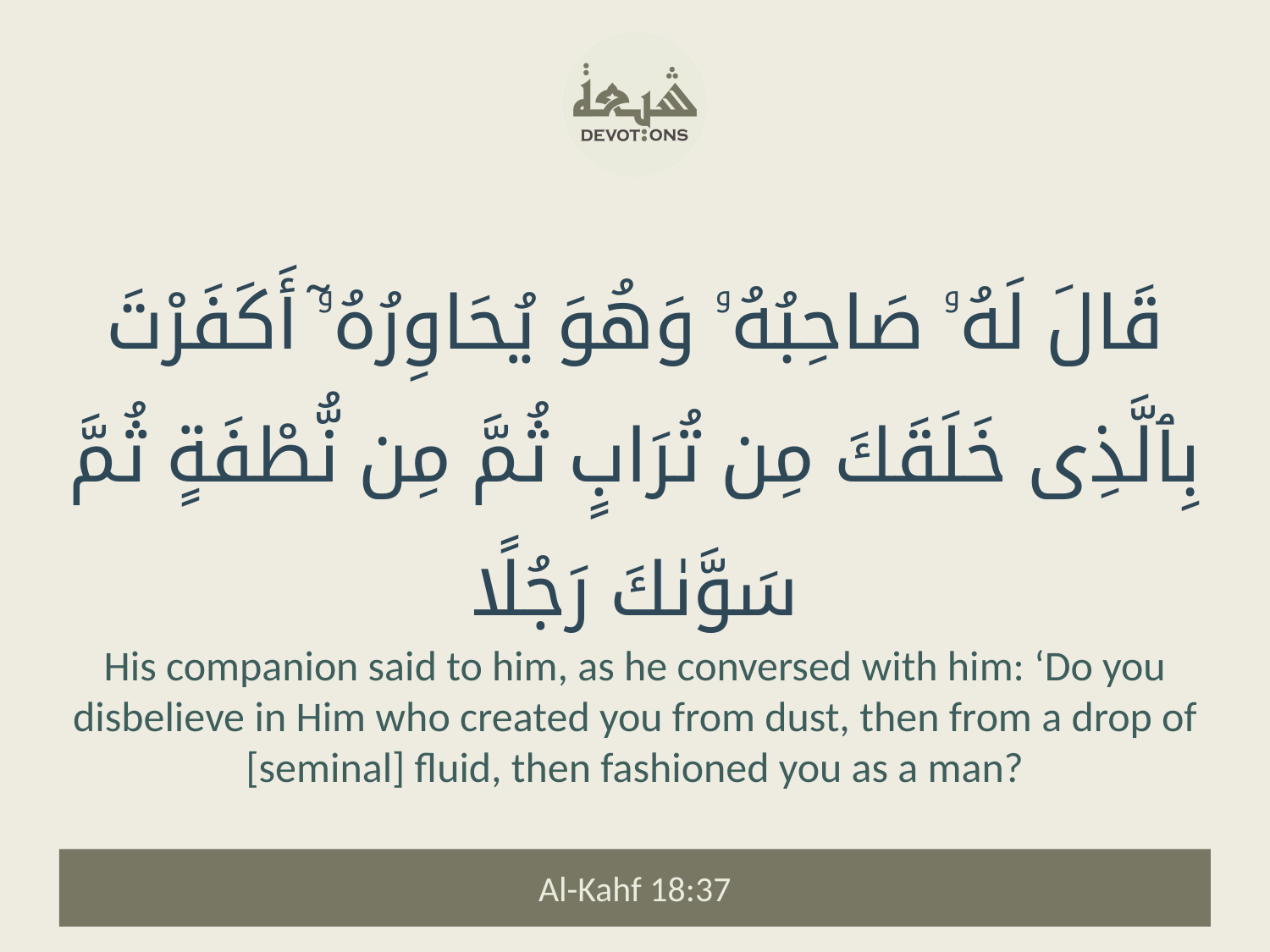

قَالَ لَهُۥ صَاحِبُهُۥ وَهُوَ يُحَاوِرُهُۥٓ أَكَفَرْتَ بِٱلَّذِى خَلَقَكَ مِن تُرَابٍ ثُمَّ مِن نُّطْفَةٍ ثُمَّ سَوَّىٰكَ رَجُلًا
His companion said to him, as he conversed with him: ‘Do you disbelieve in Him who created you from dust, then from a drop of [seminal] fluid, then fashioned you as a man?
Al-Kahf 18:37